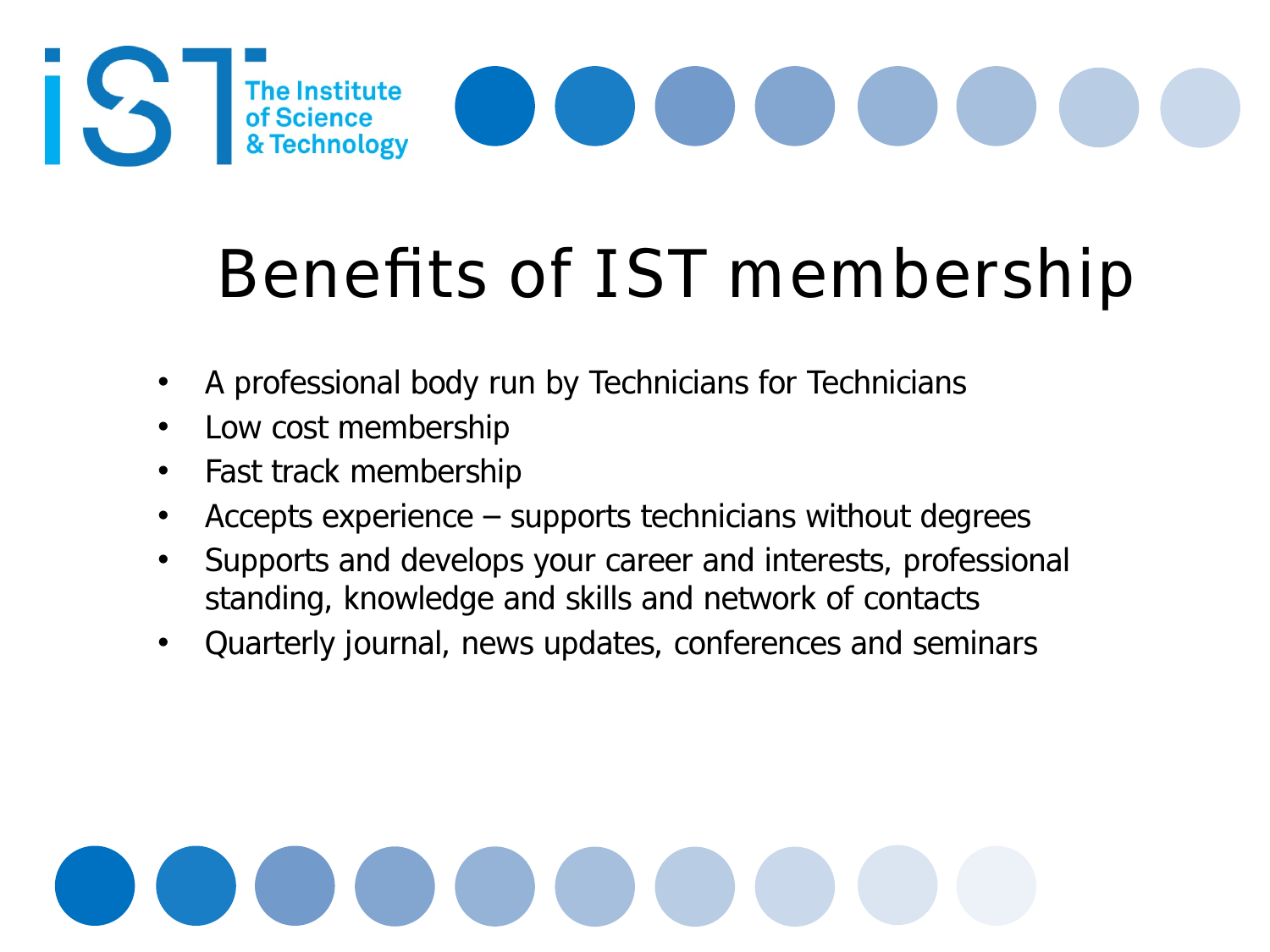

# Benefits of IST membership
A professional body run by Technicians for Technicians
Low cost membership
Fast track membership
Accepts experience – supports technicians without degrees
Supports and develops your career and interests, professional standing, knowledge and skills and network of contacts
Quarterly journal, news updates, conferences and seminars